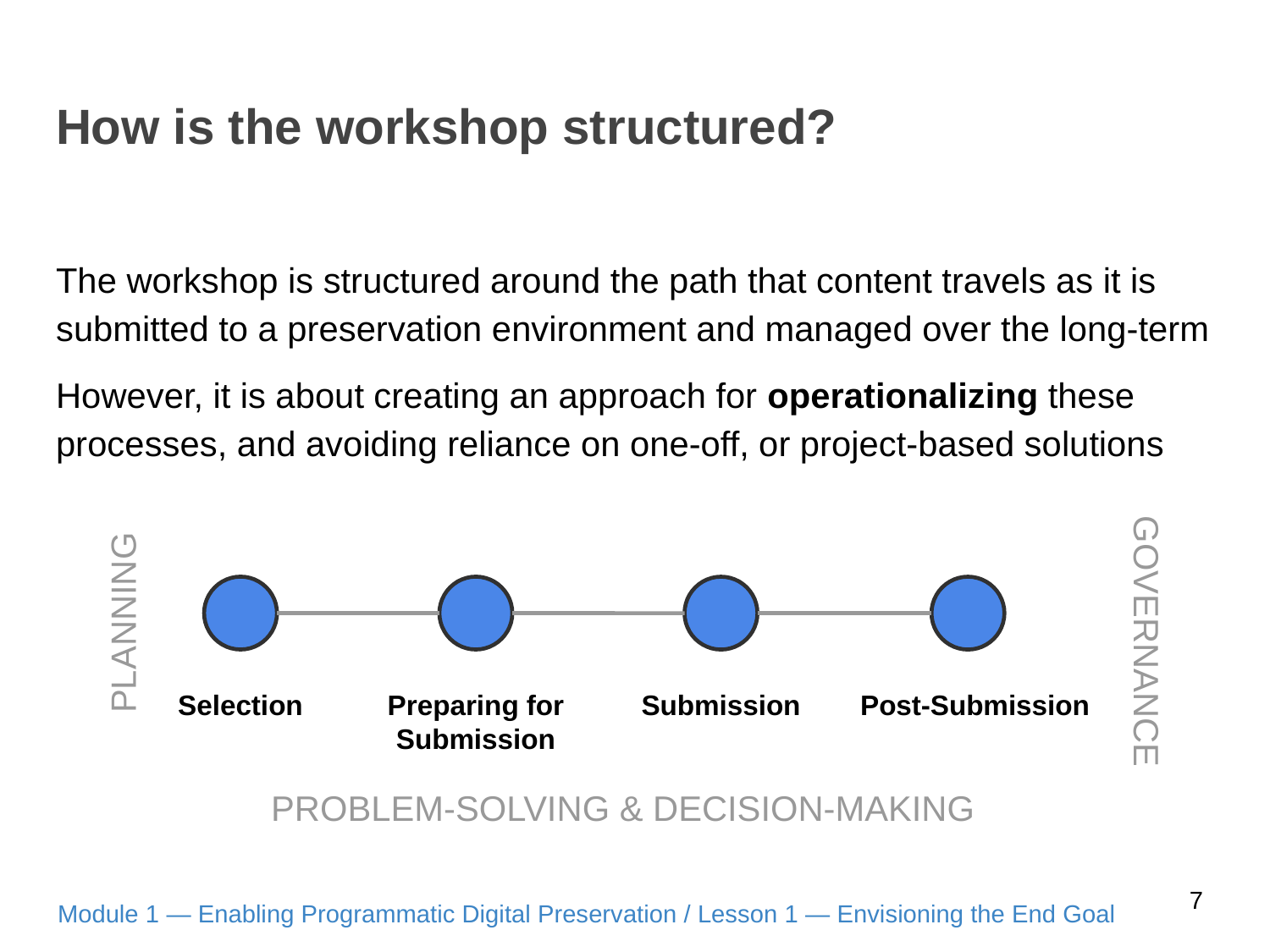

# How is the workshop structured?
The workshop is structured around the path that content travels as it is submitted to a preservation environment and managed over the long-term
However, it is about creating an approach for operationalizing these processes, and avoiding reliance on one-off, or project-based solutions

PLANNING
GOVERNANCE
Selection
Preparing for Submission
Submission
Post-Submission
PROBLEM-SOLVING & DECISION-MAKING
7
Module 1 — Enabling Programmatic Digital Preservation / Lesson 1 — Envisioning the End Goal